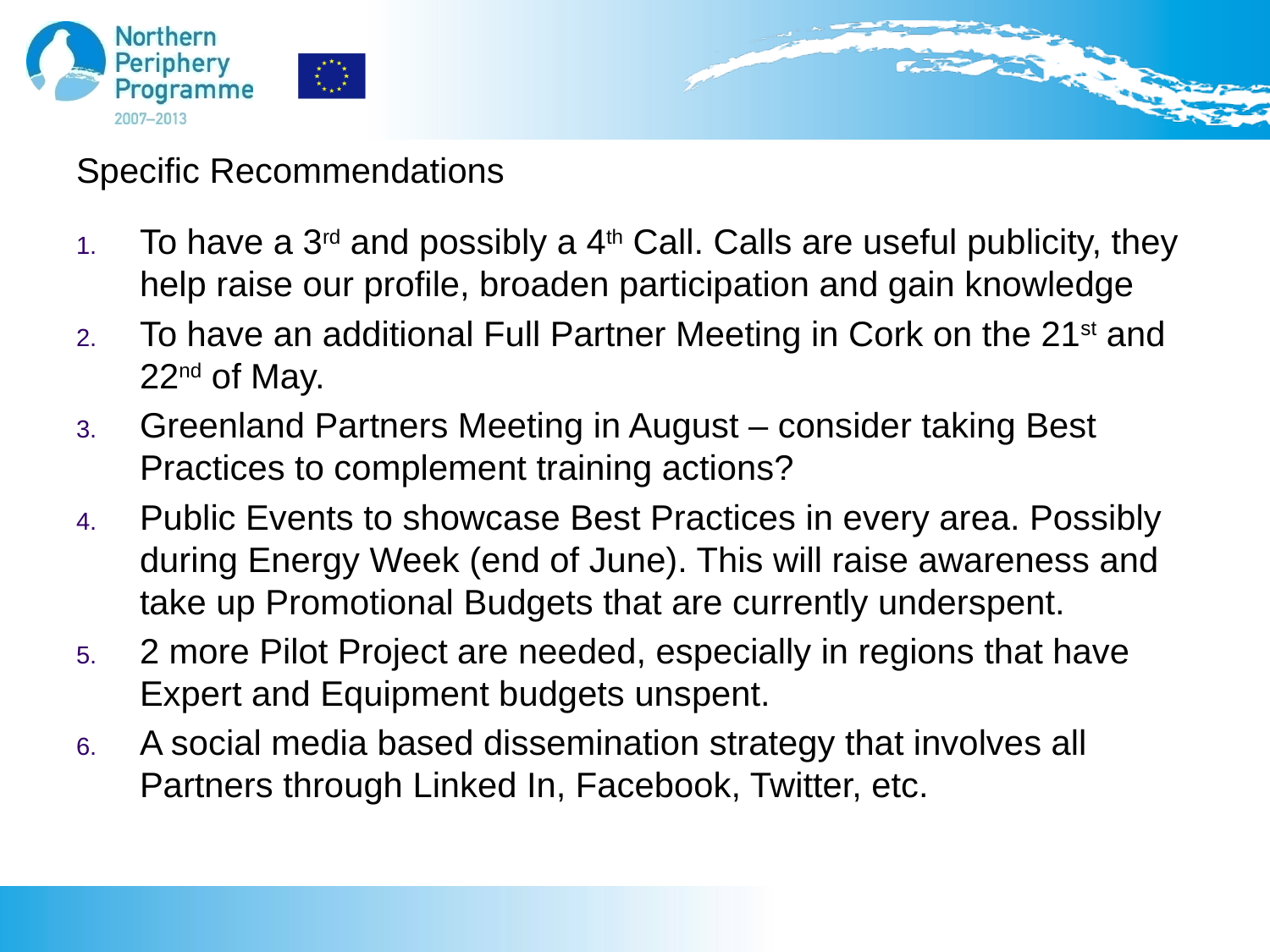

# Specific Recommendations
To have a 3rd and possibly a 4th Call. Calls are useful publicity, they help raise our profile, broaden participation and gain knowledge
To have an additional Full Partner Meeting in Cork on the 21st and 22nd of May.
Greenland Partners Meeting in August – consider taking Best Practices to complement training actions?
Public Events to showcase Best Practices in every area. Possibly during Energy Week (end of June). This will raise awareness and take up Promotional Budgets that are currently underspent.
2 more Pilot Project are needed, especially in regions that have Expert and Equipment budgets unspent.
A social media based dissemination strategy that involves all Partners through Linked In, Facebook, Twitter, etc.